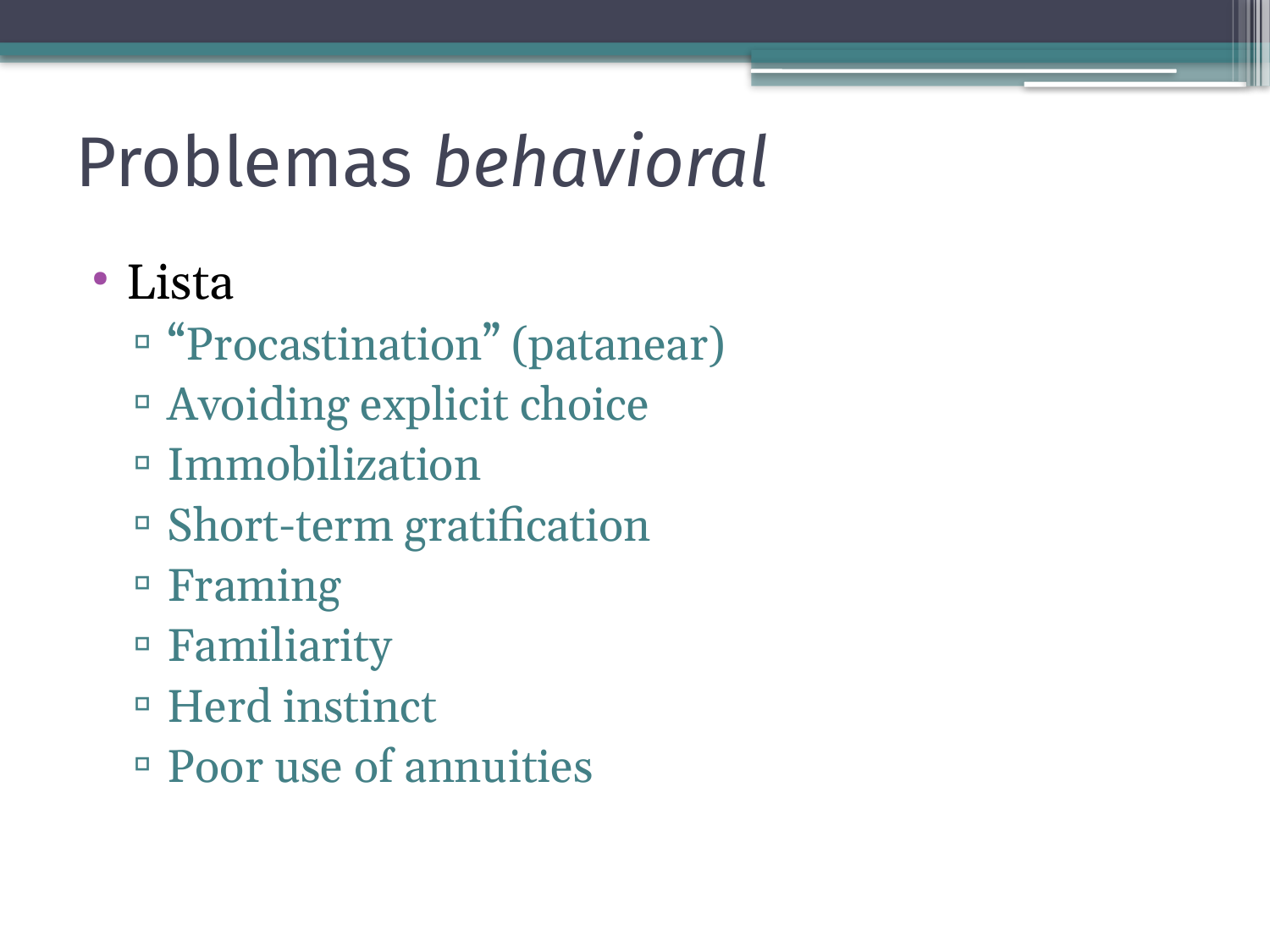

# Problemas behavioral
Lista
“Procastination” (patanear)
Avoiding explicit choice
Immobilization
Short-term gratification
Framing
Familiarity
Herd instinct
Poor use of annuities